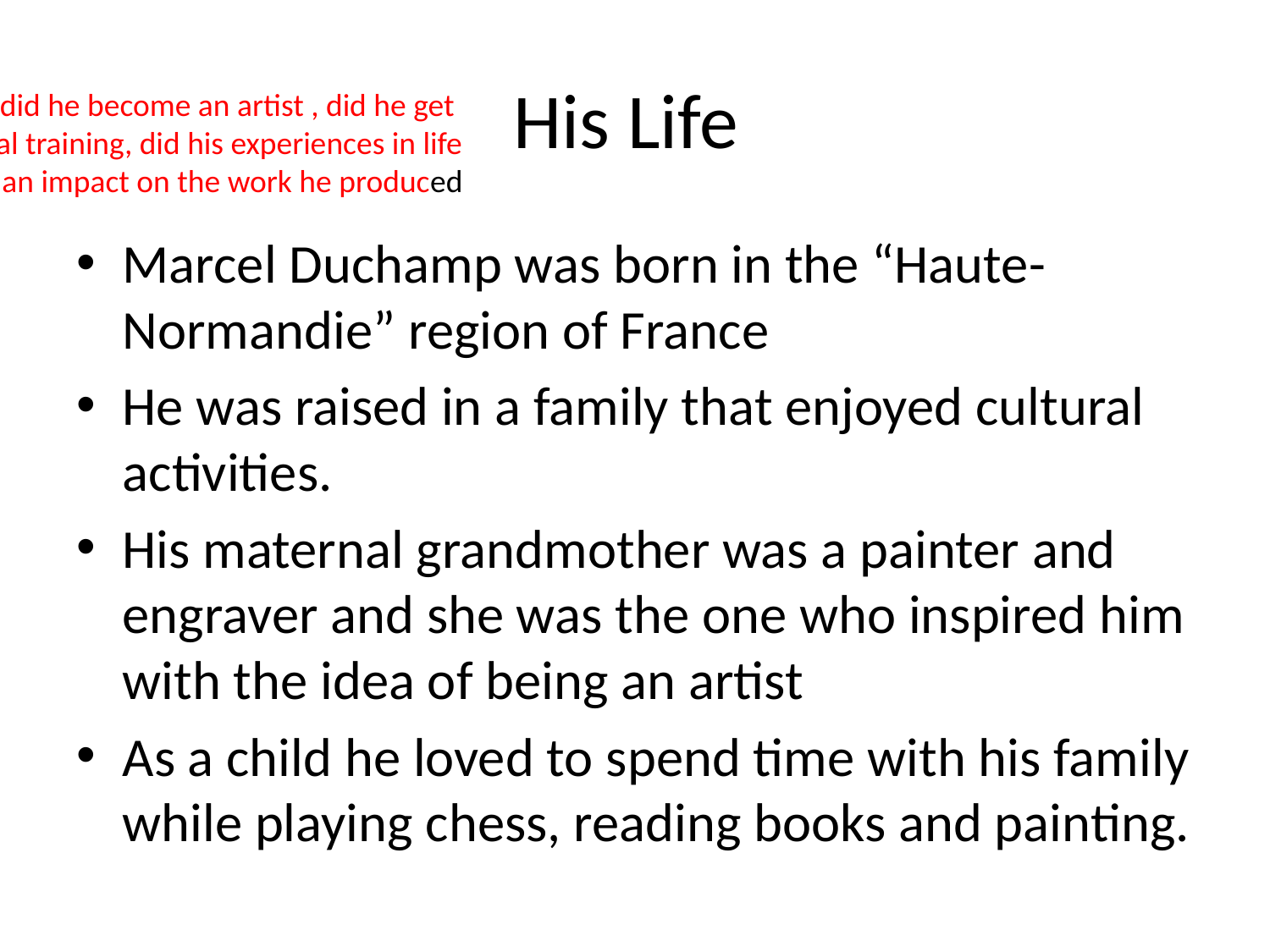

# His Life
How did he become an artist , did he get formal training, did his experiences in life have an impact on the work he produced
Marcel Duchamp was born in the “Haute-Normandie” region of France
He was raised in a family that enjoyed cultural activities.
His maternal grandmother was a painter and engraver and she was the one who inspired him with the idea of being an artist
As a child he loved to spend time with his family while playing chess, reading books and painting.